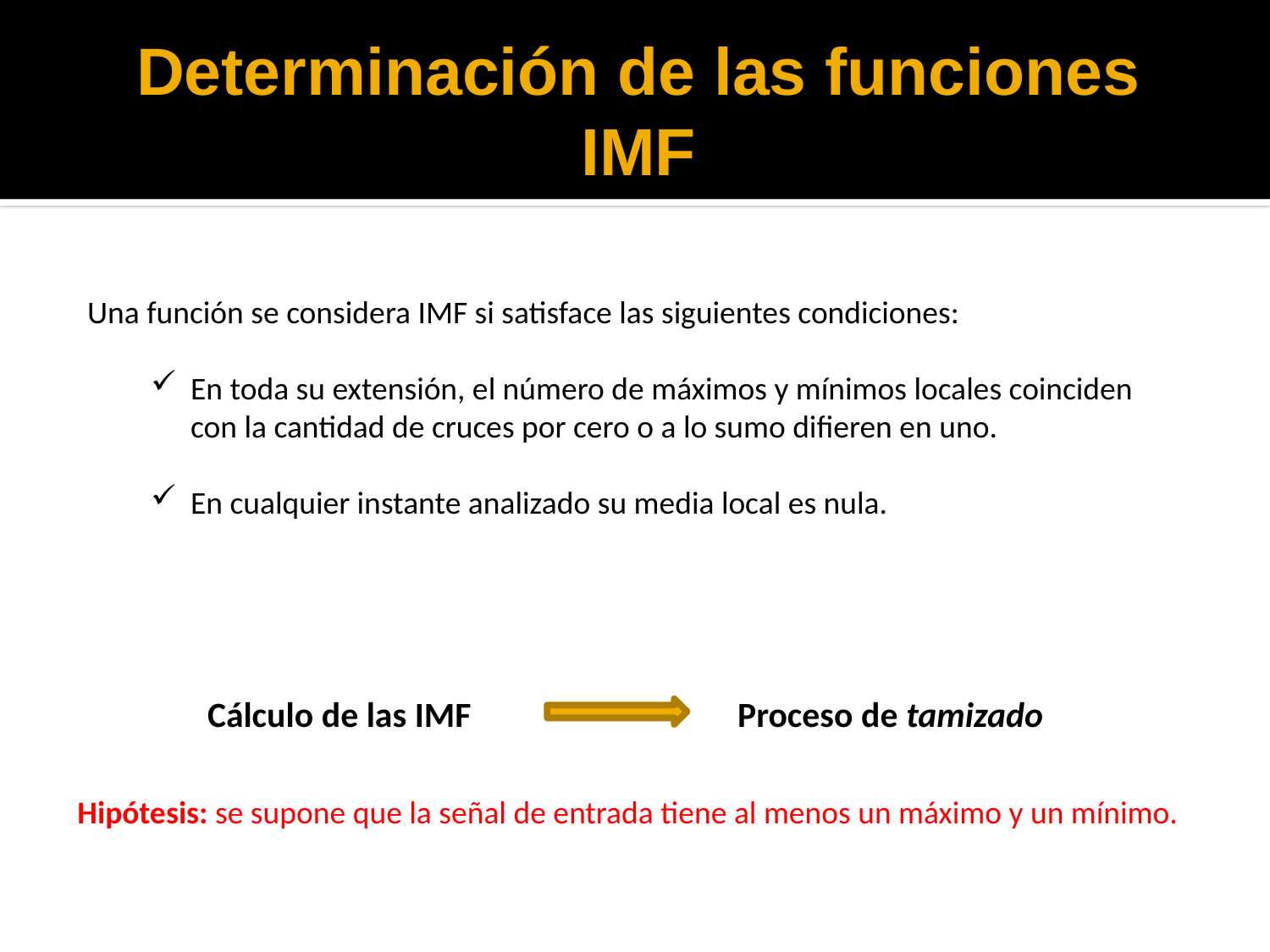

# Determinación de las funciones IMF
Una función se considera IMF si satisface las siguientes condiciones:

En toda su extensión, el número de máximos y mínimos locales coinciden con la cantidad de cruces por cero o a lo sumo difieren en uno.

En cualquier instante analizado su media local es nula.
Cálculo de las IMF
Proceso de tamizado

Hipótesis: se supone que la señal de entrada tiene al menos un máximo y un mínimo.